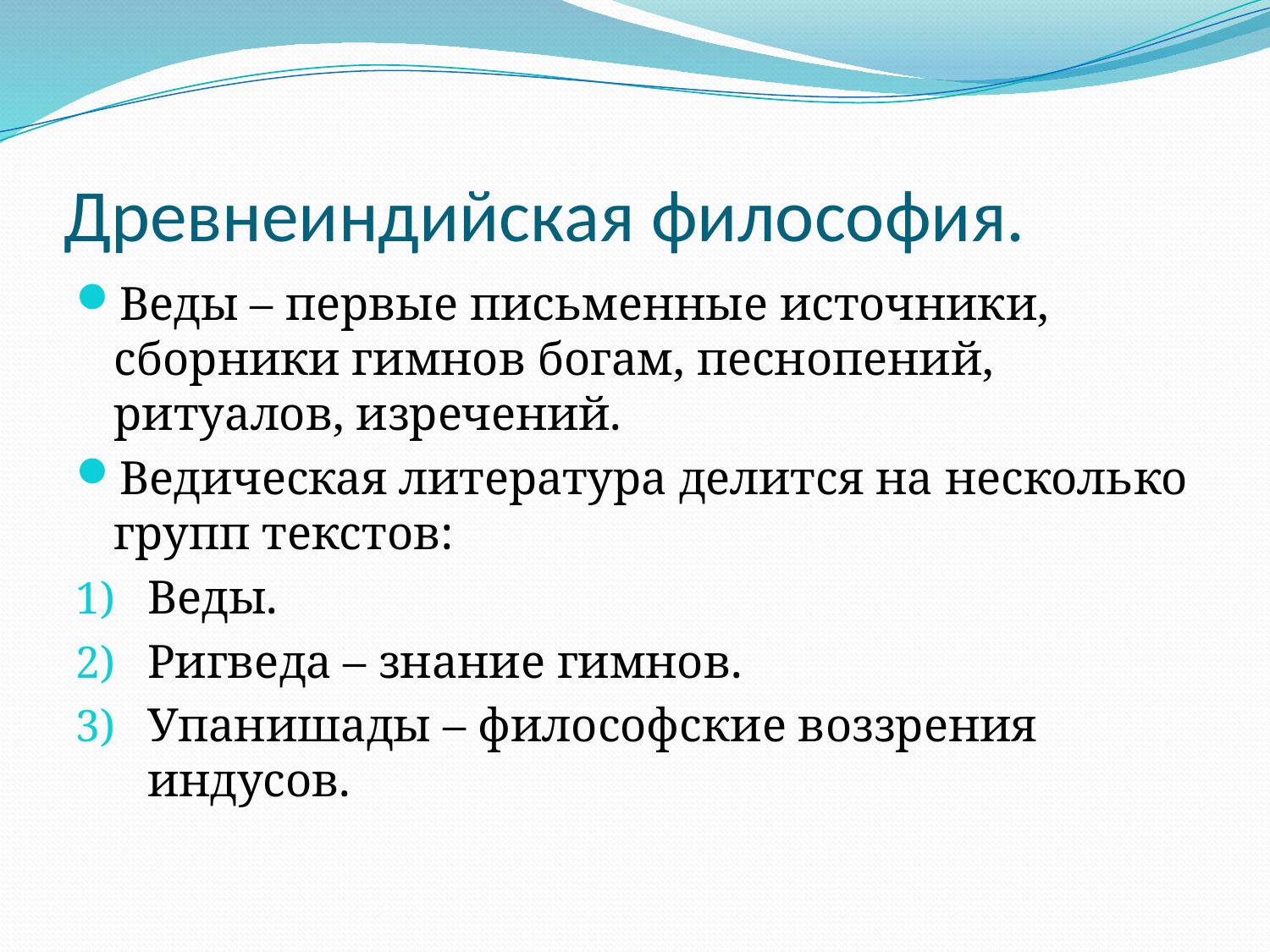

# Древнеиндийская философия.
Веды – первые письменные источники, сборники гимнов богам, песнопений, ритуалов, изречений.
Ведическая литература делится на несколько групп текстов:
Веды.
Ригведа – знание гимнов.
Упанишады – философские воззрения индусов.